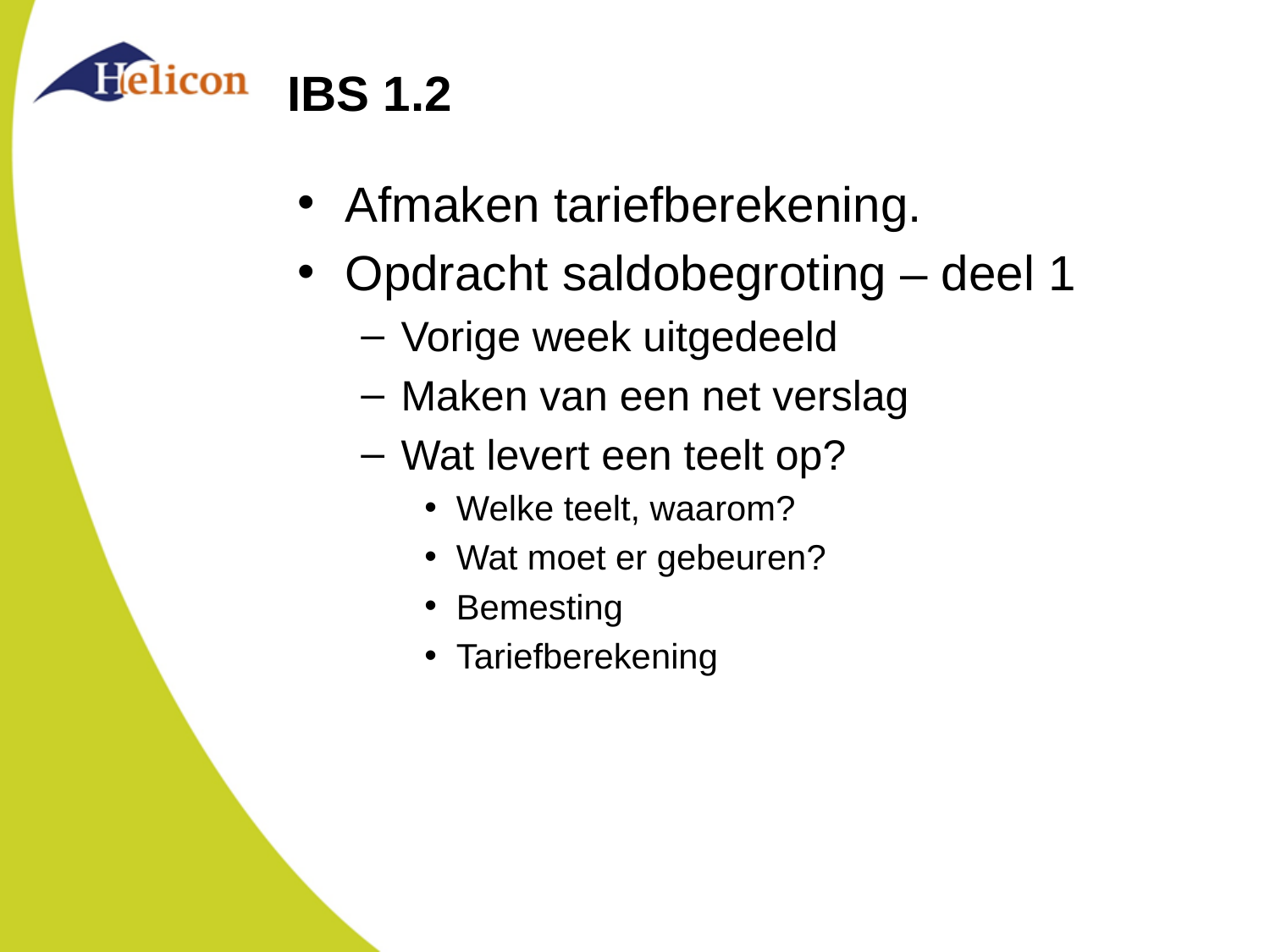

# IBS 1.2
Afmaken tariefberekening.
Opdracht saldobegroting – deel 1
Vorige week uitgedeeld
Maken van een net verslag
Wat levert een teelt op?
Welke teelt, waarom?
Wat moet er gebeuren?
Bemesting
Tariefberekening